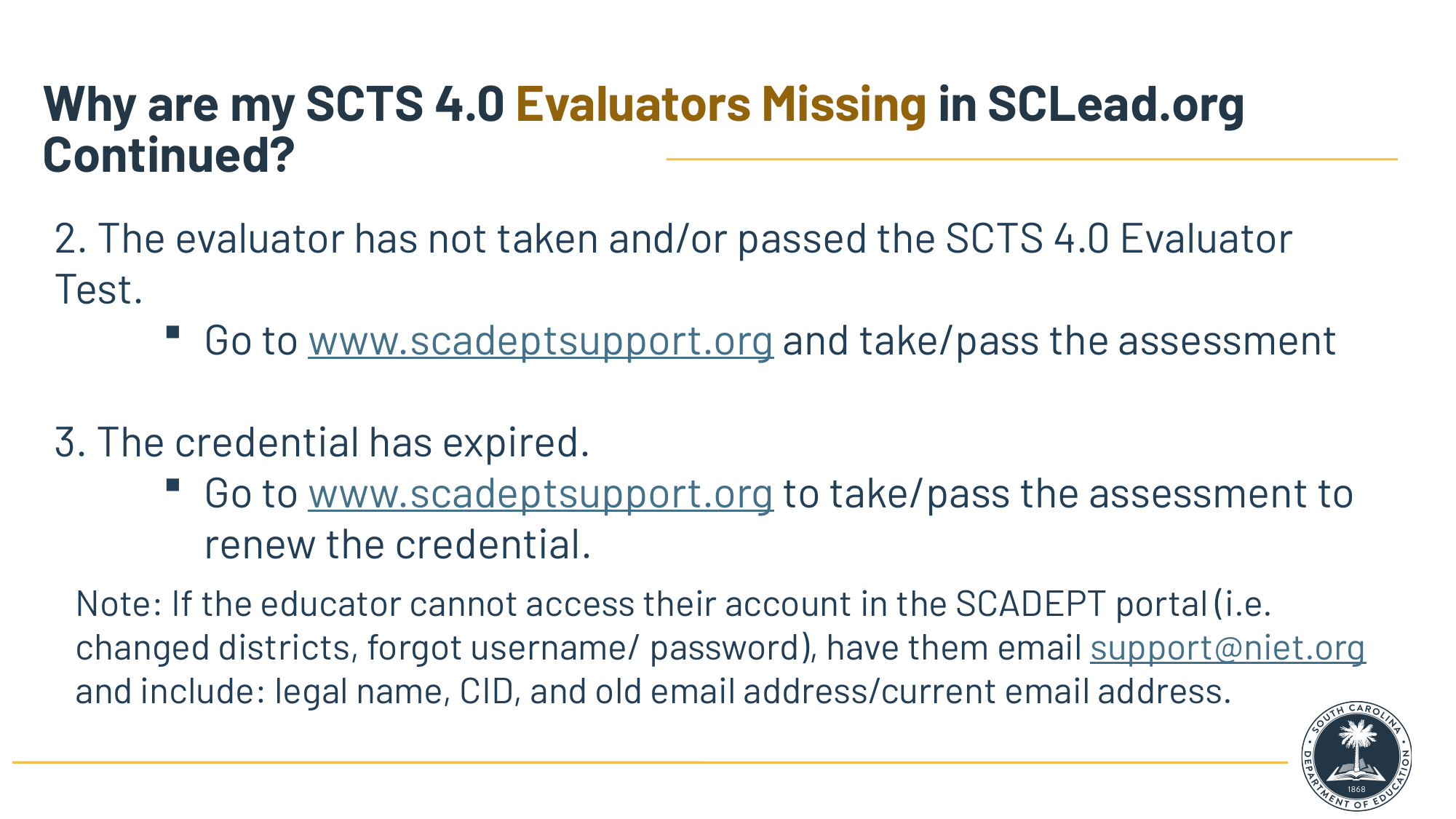

Why are my SCTS 4.0 Evaluators Missing in SCLead.org Continued?

2. The evaluator has not taken and/or passed the SCTS 4.0 Evaluator Test.
Go to www.scadeptsupport.org and take/pass the assessment

3. The credential has expired.
Go to www.scadeptsupport.org to take/pass the assessment to renew the credential.
Note: If the educator cannot access their account in the SCADEPT portal (i.e. changed districts, forgot username/ password), have them email support@niet.org and include:​ legal name​, CID​, and old email address/current email address.